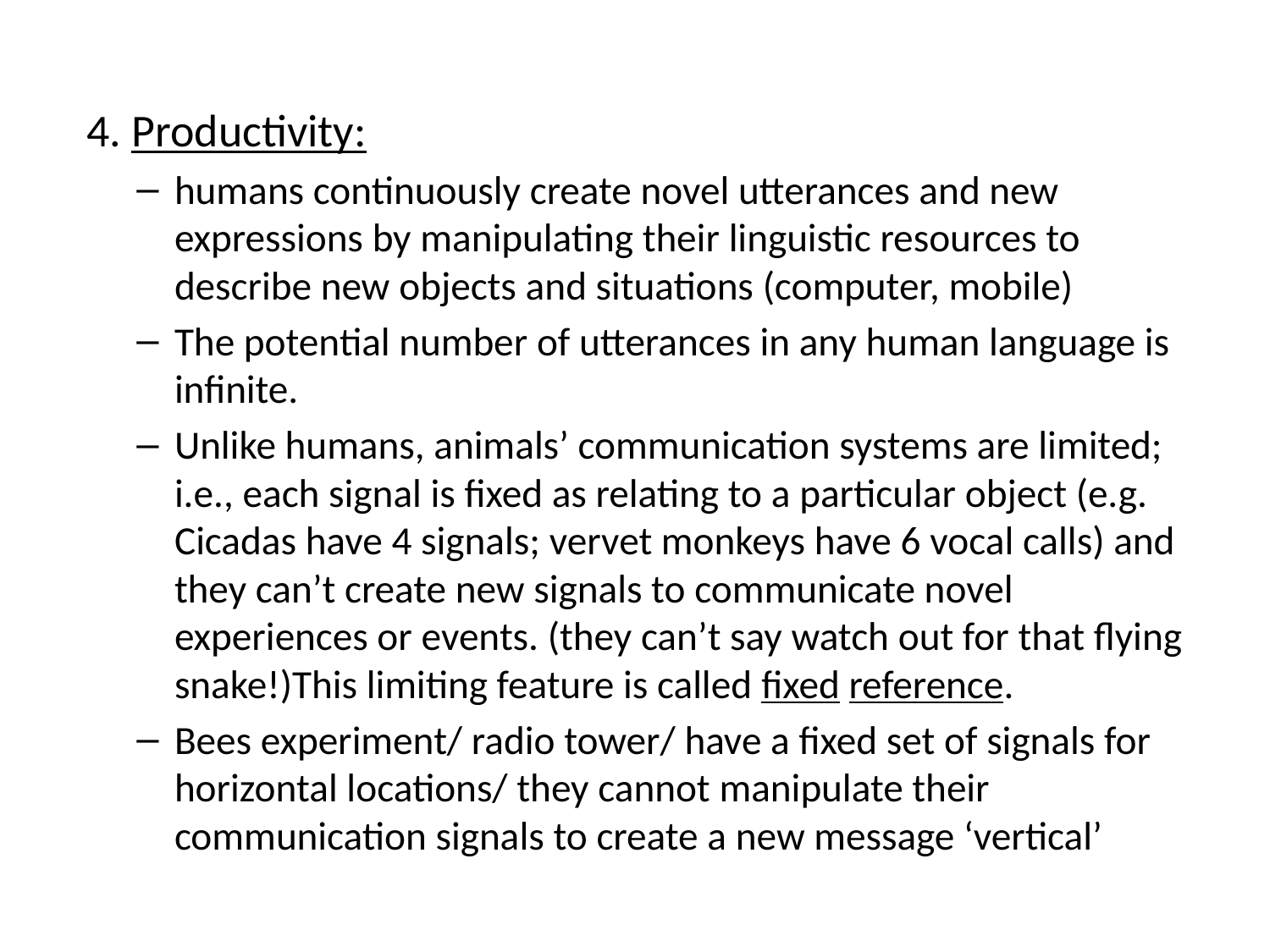

4. Productivity:
humans continuously create novel utterances and new expressions by manipulating their linguistic resources to describe new objects and situations (computer, mobile)
The potential number of utterances in any human language is infinite.
Unlike humans, animals’ communication systems are limited; i.e., each signal is fixed as relating to a particular object (e.g. Cicadas have 4 signals; vervet monkeys have 6 vocal calls) and they can’t create new signals to communicate novel experiences or events. (they can’t say watch out for that flying snake!)This limiting feature is called fixed reference.
Bees experiment/ radio tower/ have a fixed set of signals for horizontal locations/ they cannot manipulate their communication signals to create a new message ‘vertical’